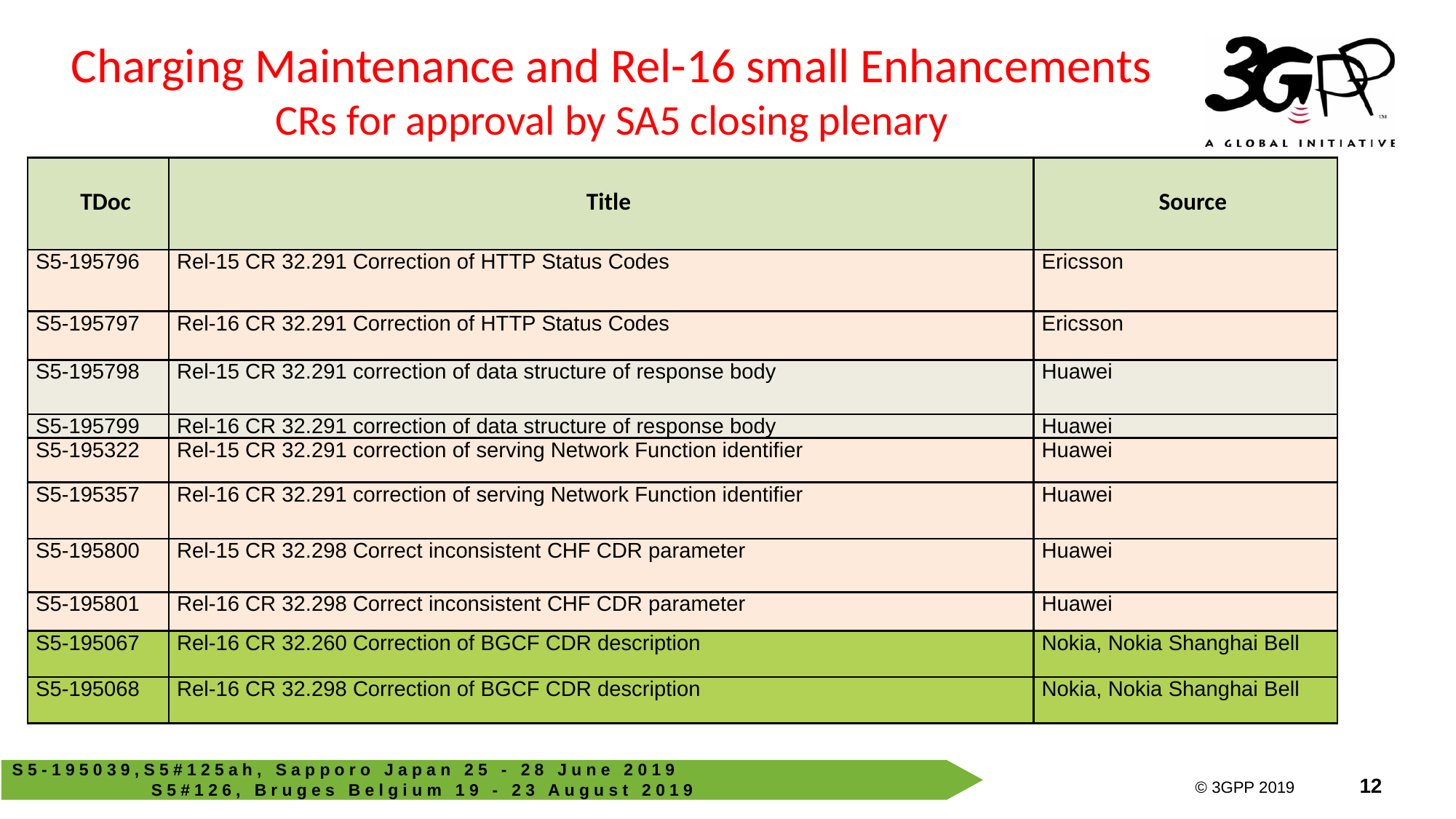

Charging Maintenance and Rel-16 small Enhancements CRs for approval by SA5 closing plenary
| TDoc | Title | Source |
| --- | --- | --- |
| S5-195796 | Rel-15 CR 32.291 Correction of HTTP Status Codes | Ericsson |
| S5-195797 | Rel-16 CR 32.291 Correction of HTTP Status Codes | Ericsson |
| S5-195798 | Rel-15 CR 32.291 correction of data structure of response body | Huawei |
| S5-195799 | Rel-16 CR 32.291 correction of data structure of response body | Huawei |
| S5-195322 | Rel-15 CR 32.291 correction of serving Network Function identifier | Huawei |
| S5-195357 | Rel-16 CR 32.291 correction of serving Network Function identifier | Huawei |
| S5-195800 | Rel-15 CR 32.298 Correct inconsistent CHF CDR parameter | Huawei |
| S5-195801 | Rel-16 CR 32.298 Correct inconsistent CHF CDR parameter | Huawei |
| S5-195067 | Rel-16 CR 32.260 Correction of BGCF CDR description | Nokia, Nokia Shanghai Bell |
| S5-195068 | Rel-16 CR 32.298 Correction of BGCF CDR description | Nokia, Nokia Shanghai Bell |